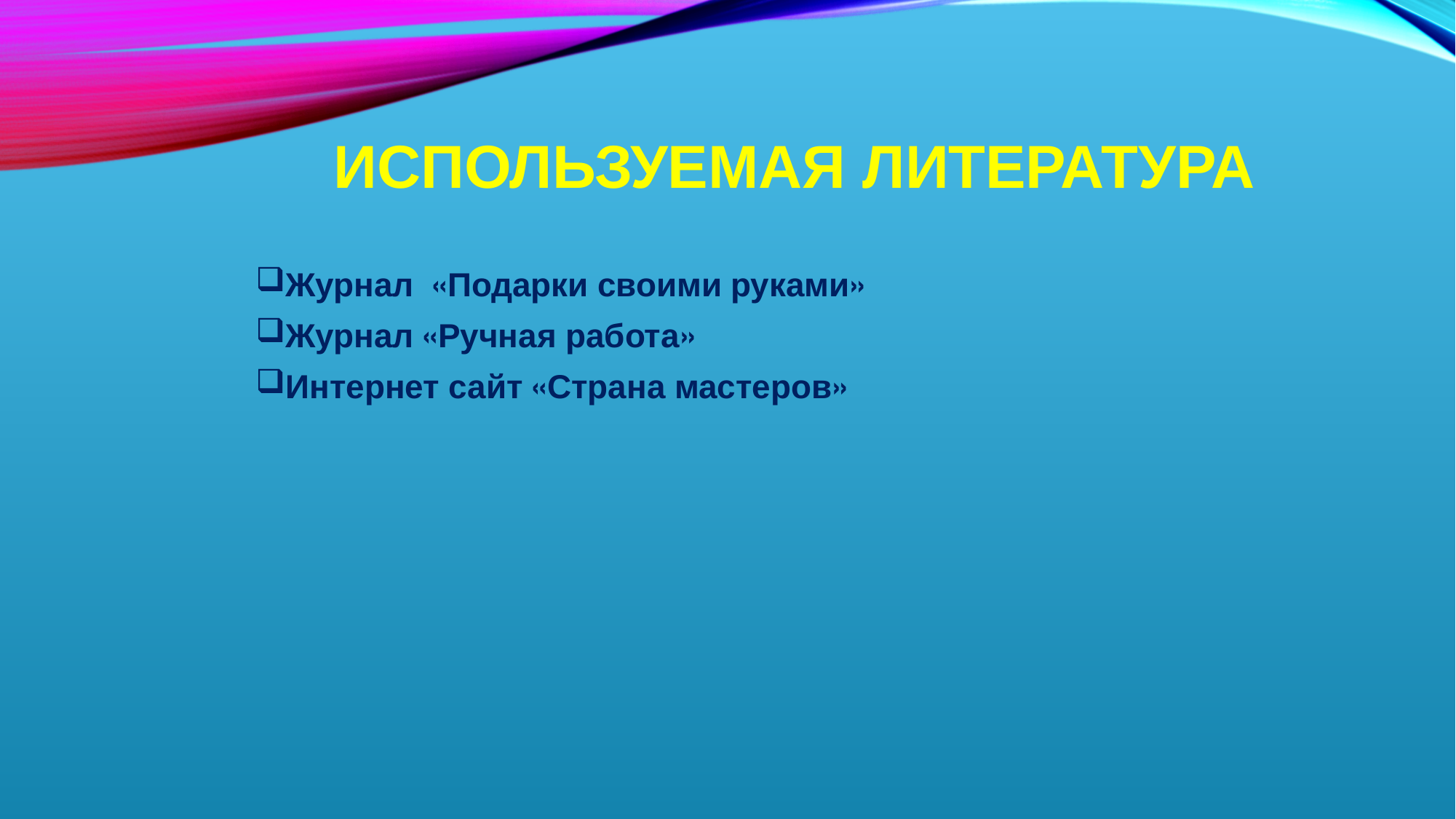

# Используемая литература
Журнал  «Подарки своими руками»
Журнал «Ручная работа»
Интернет сайт «Страна мастеров»